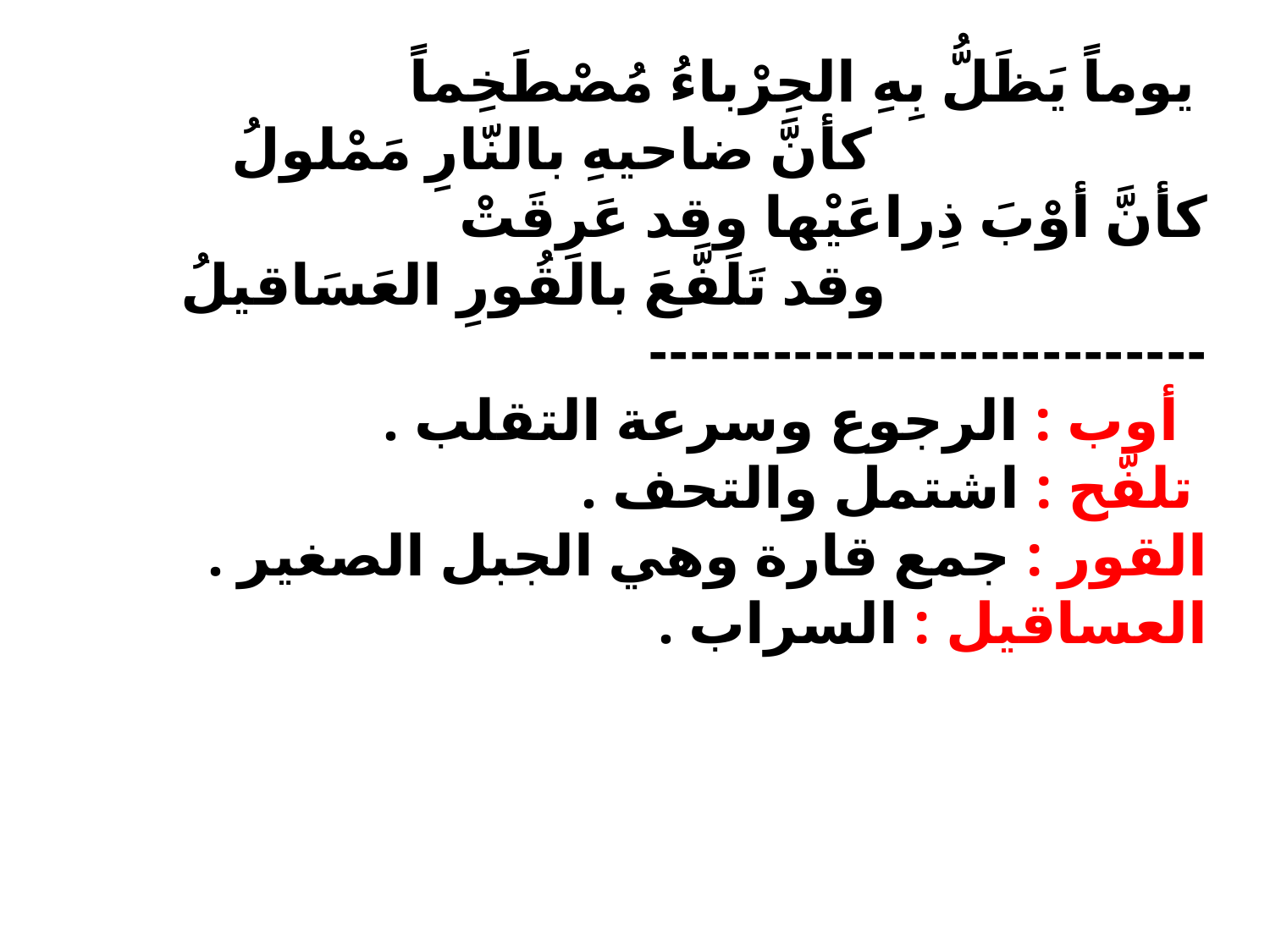

يوماً يَظَلُّ بِهِ الحِرْباءُ مُصْطَخِماً 
                       كأنَّ ضاحيهِ بالنّارِ مَمْلولُ
كأنَّ أوْبَ ذِراعَيْها وقد عَرِقَتْ 
                      وقد تَلَفَّعَ بالقُورِ العَسَاقيلُ
---------------------------
  أوب : الرجوع وسرعة التقلب .
 تلفّح : اشتمل والتحف .
القور : جمع قارة وهي الجبل الصغير .
العساقيل : السراب .